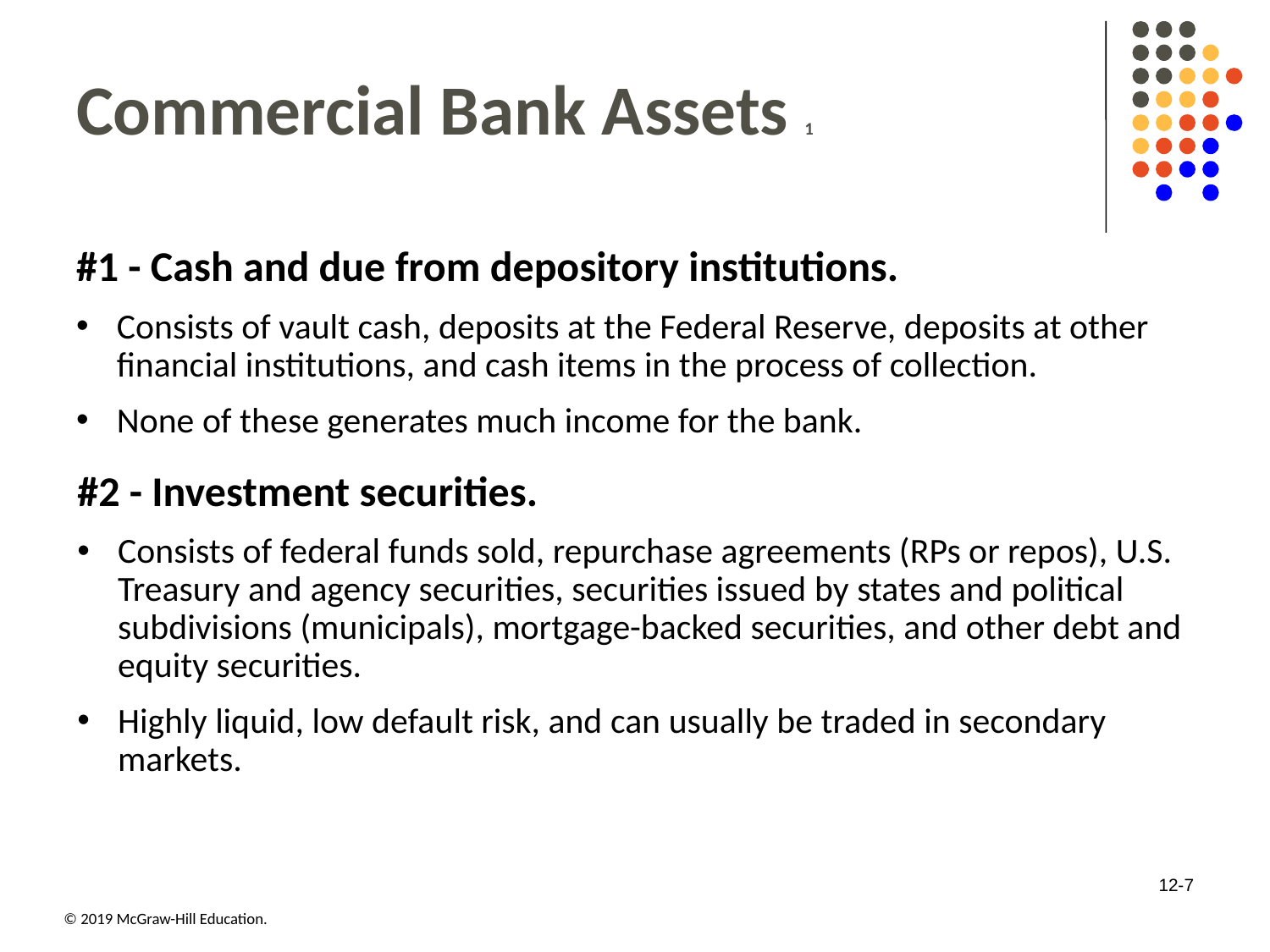

# Commercial Bank Assets 1
#1 - Cash and due from depository institutions.
Consists of vault cash, deposits at the Federal Reserve, deposits at other financial institutions, and cash items in the process of collection.
None of these generates much income for the bank.
#2 - Investment securities.
Consists of federal funds sold, repurchase agreements (RPs or repos), U.S. Treasury and agency securities, securities issued by states and political subdivisions (municipals), mortgage-backed securities, and other debt and equity securities.
Highly liquid, low default risk, and can usually be traded in secondary markets.
12-7